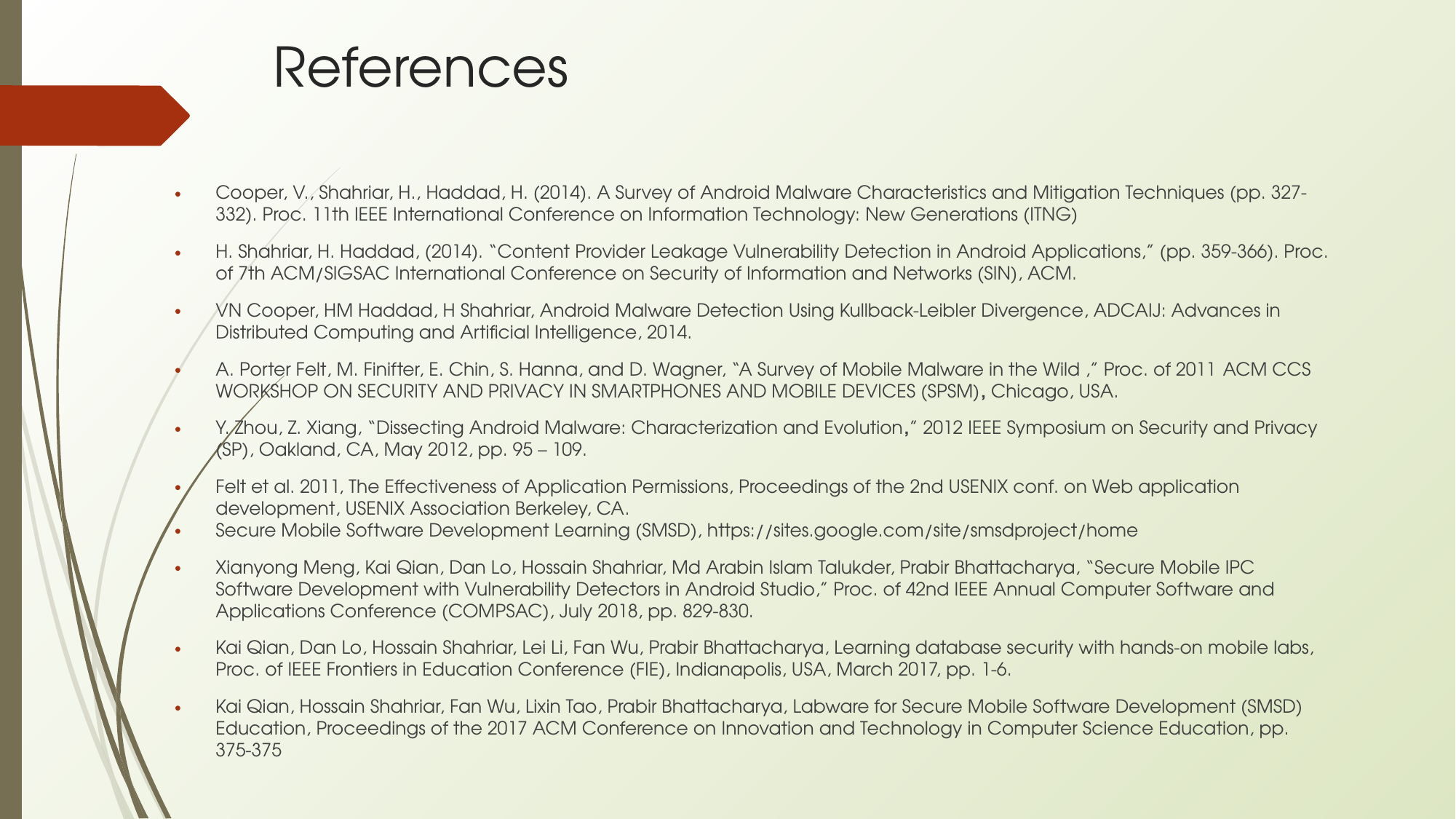

# References
Cooper, V., Shahriar, H., Haddad, H. (2014). A Survey of Android Malware Characteristics and Mitigation Techniques (pp. 327-332). Proc. 11th IEEE International Conference on Information Technology: New Generations (ITNG)
H. Shahriar, H. Haddad, (2014). “Content Provider Leakage Vulnerability Detection in Android Applications,” (pp. 359-366). Proc. of 7th ACM/SIGSAC International Conference on Security of Information and Networks (SIN), ACM.
VN Cooper, HM Haddad, H Shahriar, Android Malware Detection Using Kullback-Leibler Divergence, ADCAIJ: Advances in Distributed Computing and Artificial Intelligence, 2014.
A. Porter Felt, M. Finifter, E. Chin, S. Hanna, and D. Wagner, “A Survey of Mobile Malware in the Wild ,” Proc. of 2011 ACM CCS Workshop on Security and Privacy in Smartphones and Mobile Devices (SPSM), Chicago, USA.
Y. Zhou, Z. Xiang, “Dissecting Android Malware: Characterization and Evolution,” 2012 IEEE Symposium on Security and Privacy (SP), Oakland, CA, May 2012, pp. 95 – 109.
Felt et al. 2011, The Effectiveness of Application Permissions, Proceedings of the 2nd USENIX conf. on Web application development, USENIX Association Berkeley, CA.
Secure Mobile Software Development Learning (SMSD), https://sites.google.com/site/smsdproject/home
Xianyong Meng, Kai Qian, Dan Lo, Hossain Shahriar, Md Arabin Islam Talukder, Prabir Bhattacharya, “Secure Mobile IPC Software Development with Vulnerability Detectors in Android Studio,” Proc. of 42nd IEEE Annual Computer Software and Applications Conference (COMPSAC), July 2018, pp. 829-830.
Kai Qian, Dan Lo, Hossain Shahriar, Lei Li, Fan Wu, Prabir Bhattacharya, Learning database security with hands-on mobile labs, Proc. of IEEE Frontiers in Education Conference (FIE), Indianapolis, USA, March 2017, pp. 1-6.
Kai Qian, Hossain Shahriar, Fan Wu, Lixin Tao, Prabir Bhattacharya, Labware for Secure Mobile Software Development (SMSD) Education, Proceedings of the 2017 ACM Conference on Innovation and Technology in Computer Science Education, pp. 375-375